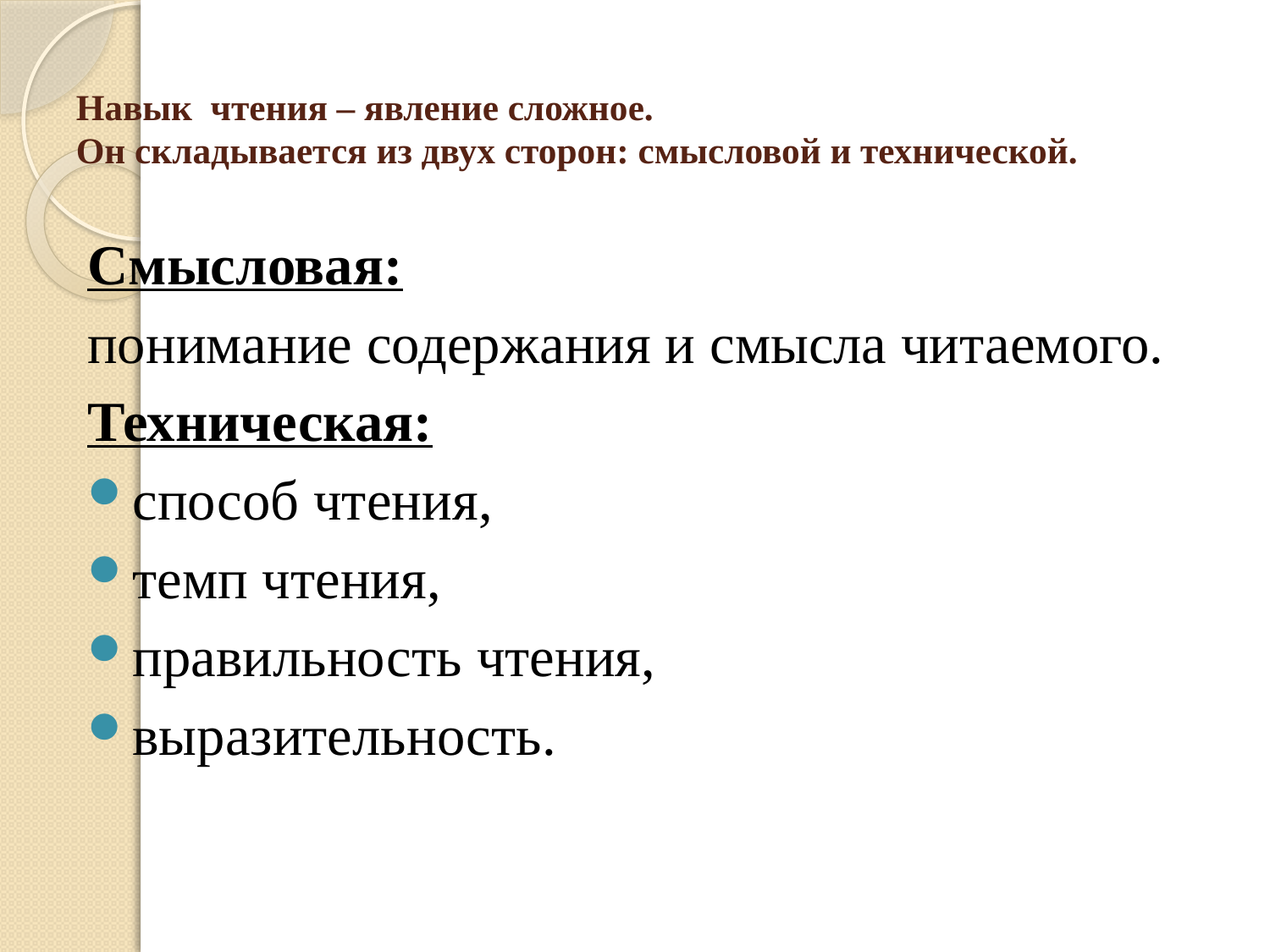

# Навык  чтения – явление сложное. Он складывается из двух сторон: смысловой и технической.
Смысловая:
понимание содержания и смысла читаемого.
Техническая:
способ чтения,
темп чтения,
правильность чтения,
выразительность.